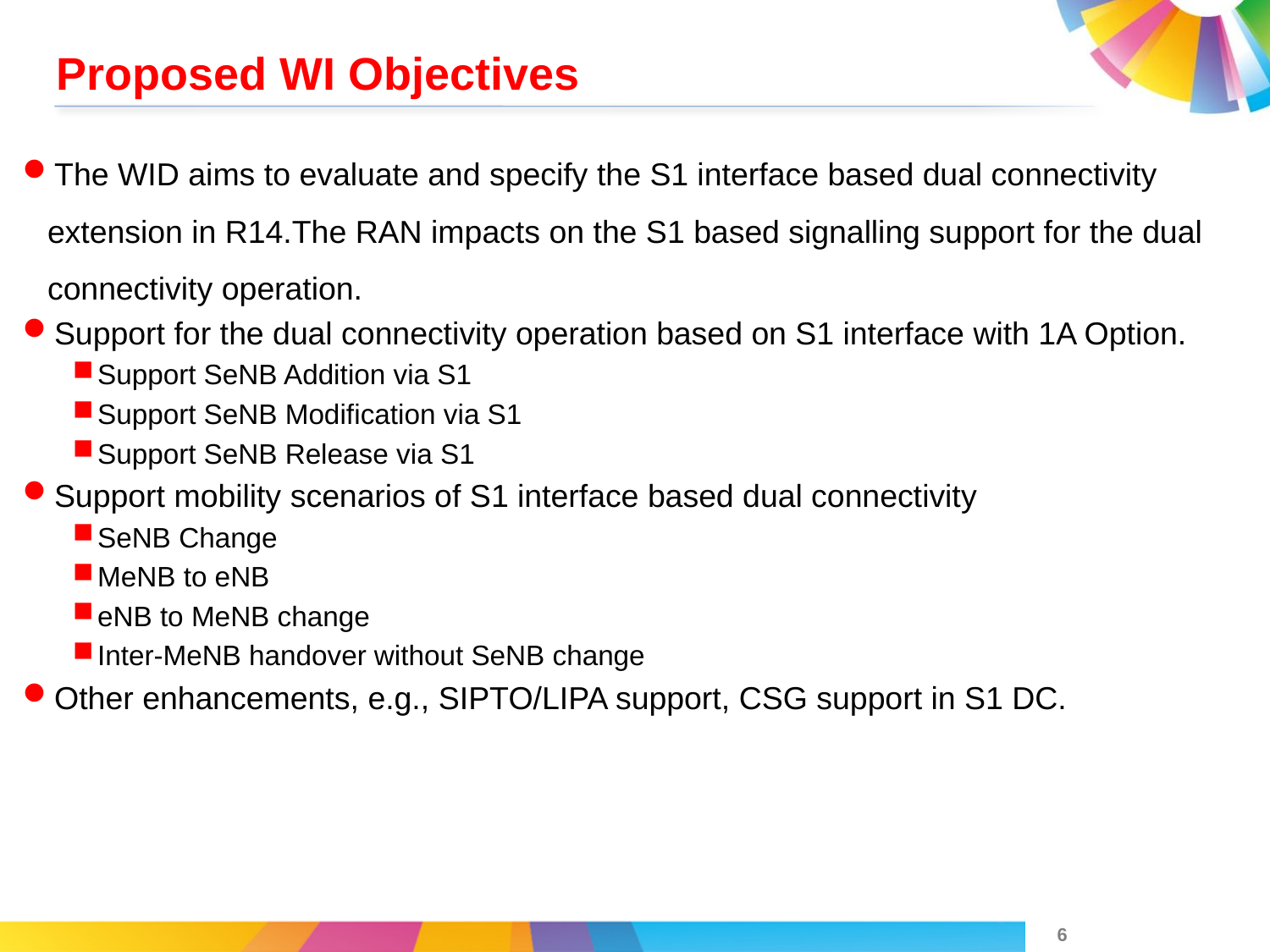

# Proposed WI Objectives
The WID aims to evaluate and specify the S1 interface based dual connectivity extension in R14.The RAN impacts on the S1 based signalling support for the dual connectivity operation.
Support for the dual connectivity operation based on S1 interface with 1A Option.
Support SeNB Addition via S1
Support SeNB Modification via S1
Support SeNB Release via S1
Support mobility scenarios of S1 interface based dual connectivity
SeNB Change
MeNB to eNB
eNB to MeNB change
Inter-MeNB handover without SeNB change
Other enhancements, e.g., SIPTO/LIPA support, CSG support in S1 DC.